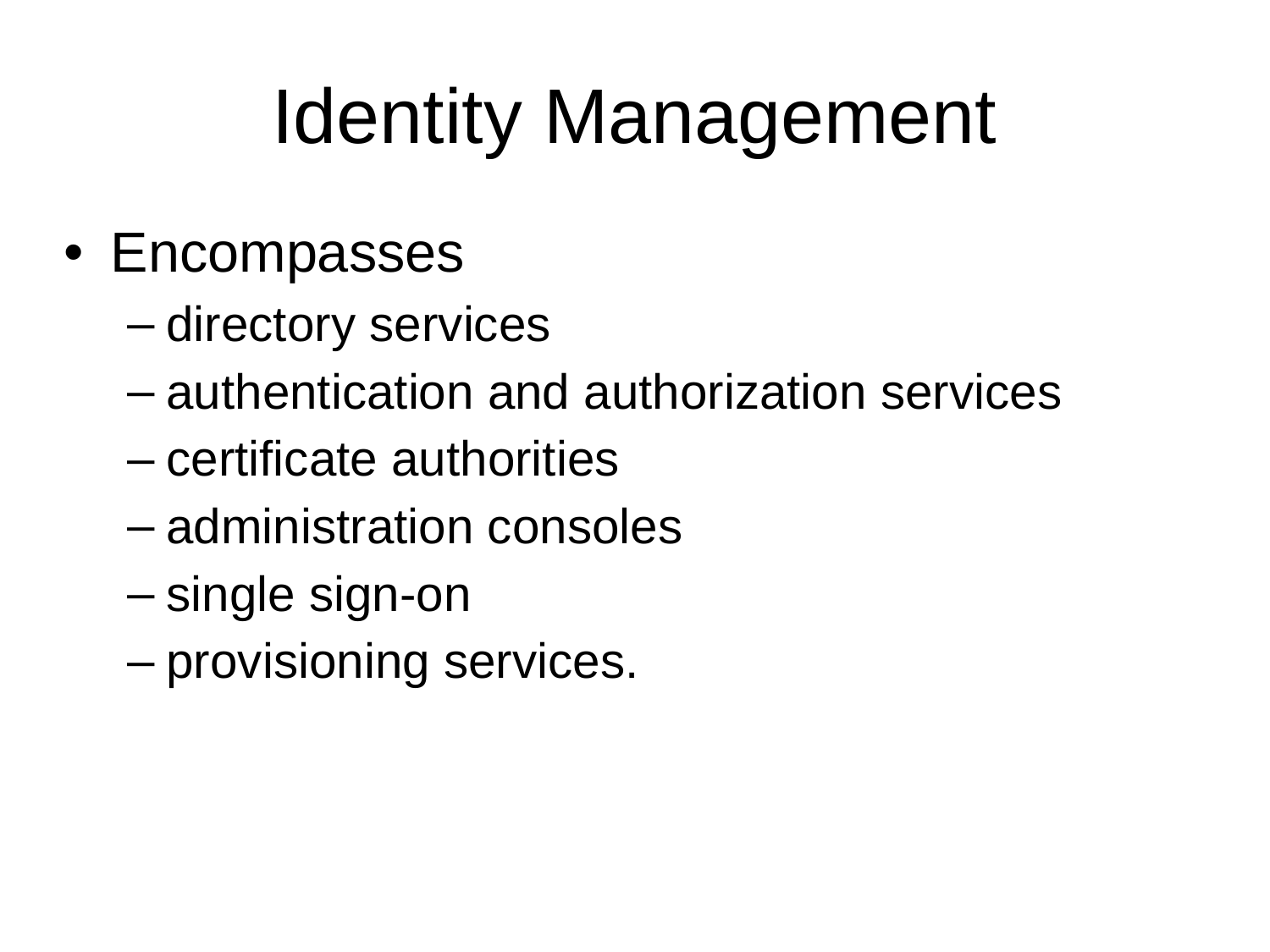

# Identity Management
Encompasses
directory services
authentication and authorization services
certificate authorities
administration consoles
single sign-on
provisioning services.